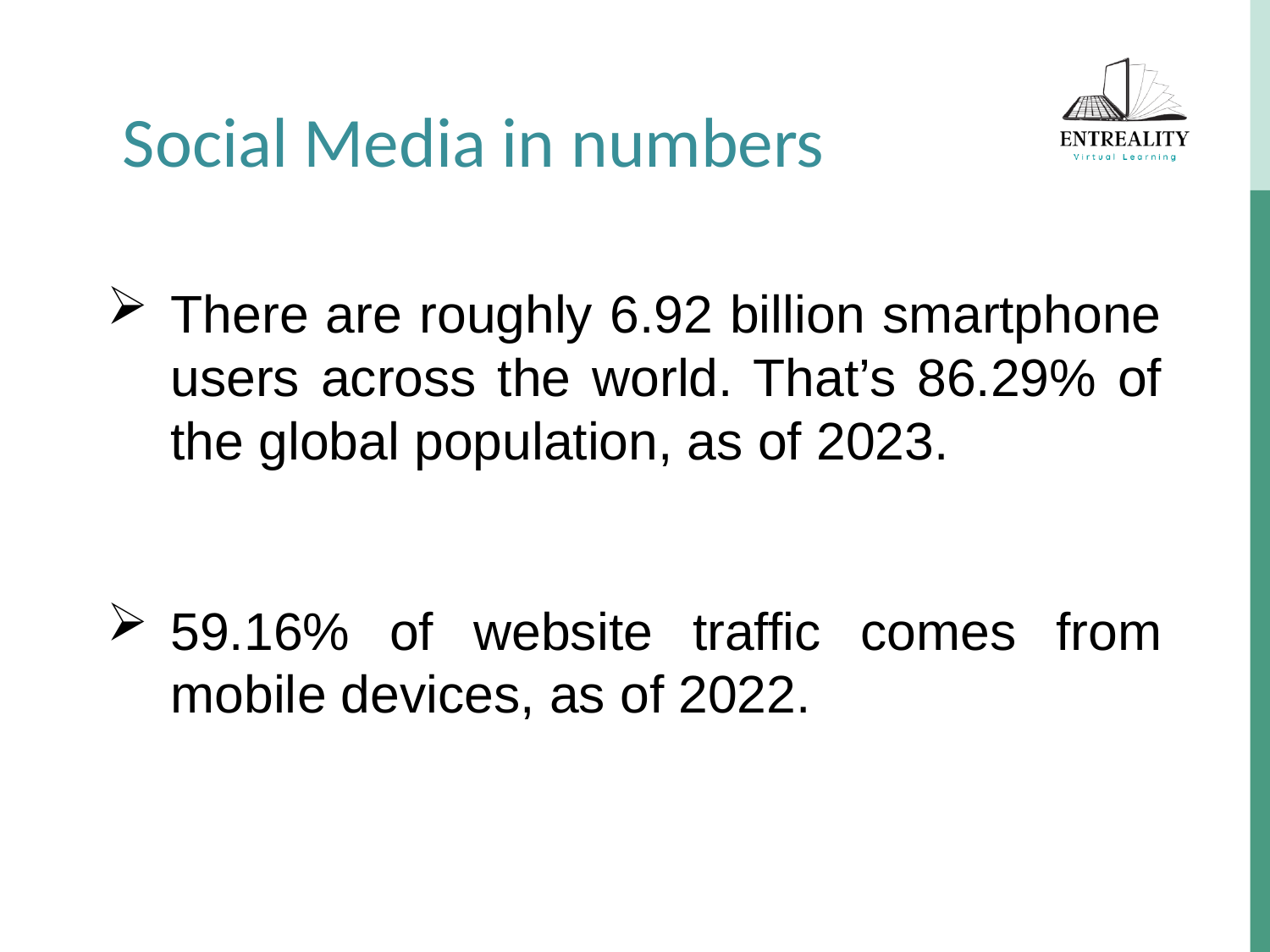

Social Media in numbers

There are roughly 6.92 billion smartphone users across the world. That’s 86.29% of the global population, as of 2023.

59.16% of website traffic comes from mobile devices, as of 2022.